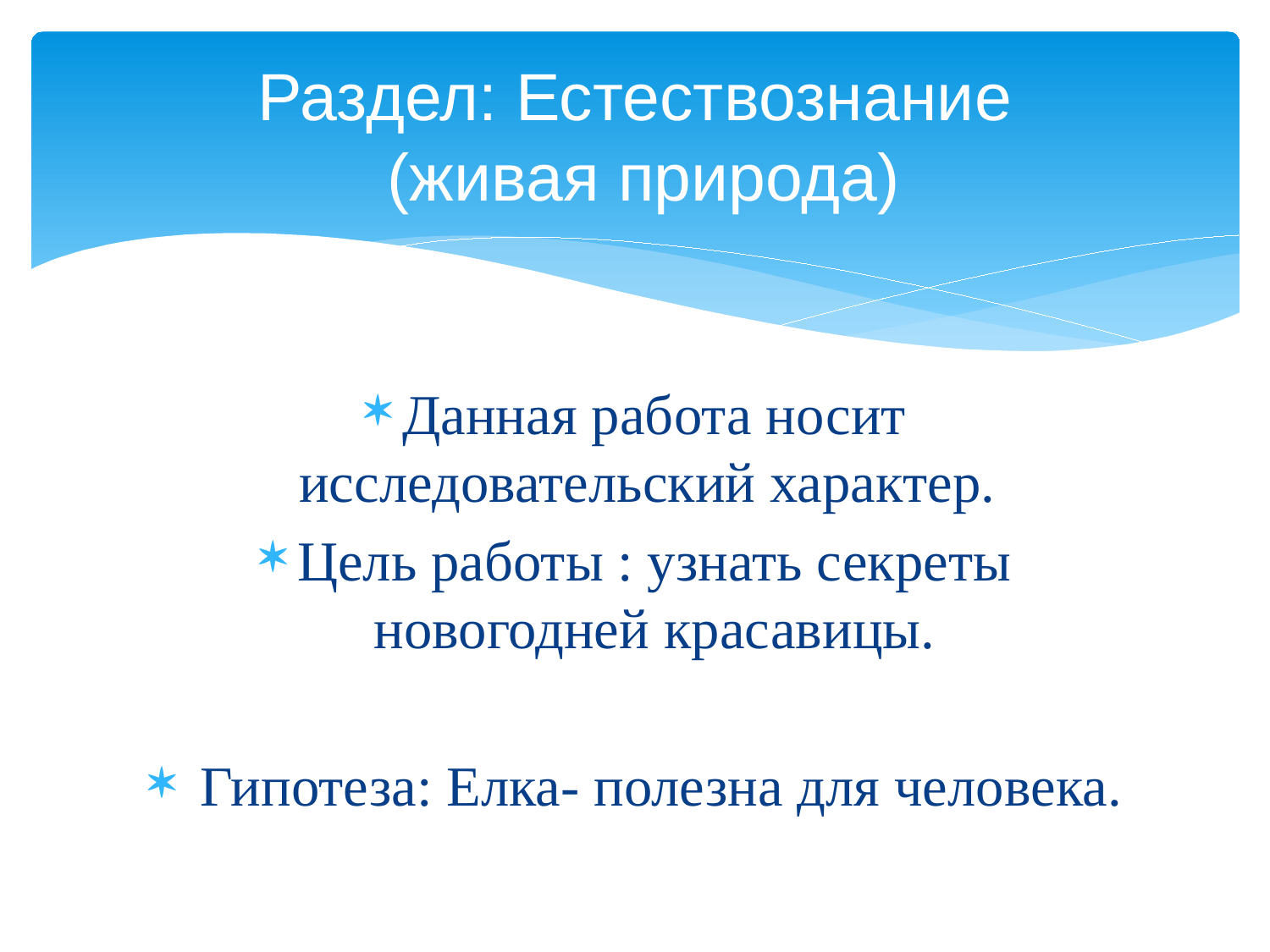

# Раздел: Естествознание (живая природа)

Данная работа носит исследовательский характер.
Цель работы : узнать секреты новогодней красавицы.

 Гипотеза: Елка- полезна для человека.